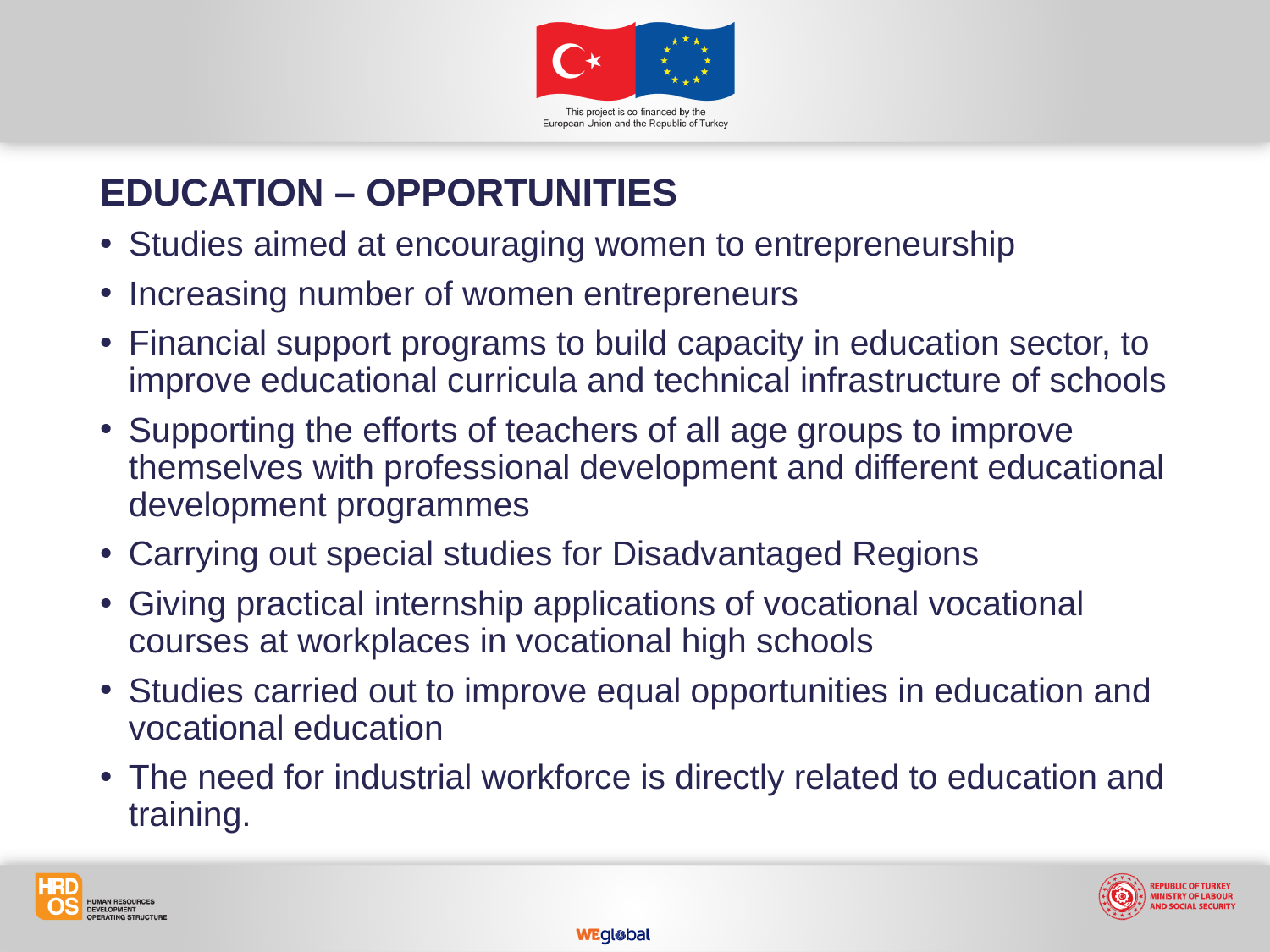

EDUCATION – OPPORTUNITIES
Studies aimed at encouraging women to entrepreneurship
Increasing number of women entrepreneurs
Financial support programs to build capacity in education sector, to improve educational curricula and technical infrastructure of schools
Supporting the efforts of teachers of all age groups to improve themselves with professional development and different educational development programmes
Carrying out special studies for Disadvantaged Regions
Giving practical internship applications of vocational vocational courses at workplaces in vocational high schools
Studies carried out to improve equal opportunities in education and vocational education
The need for industrial workforce is directly related to education and training.